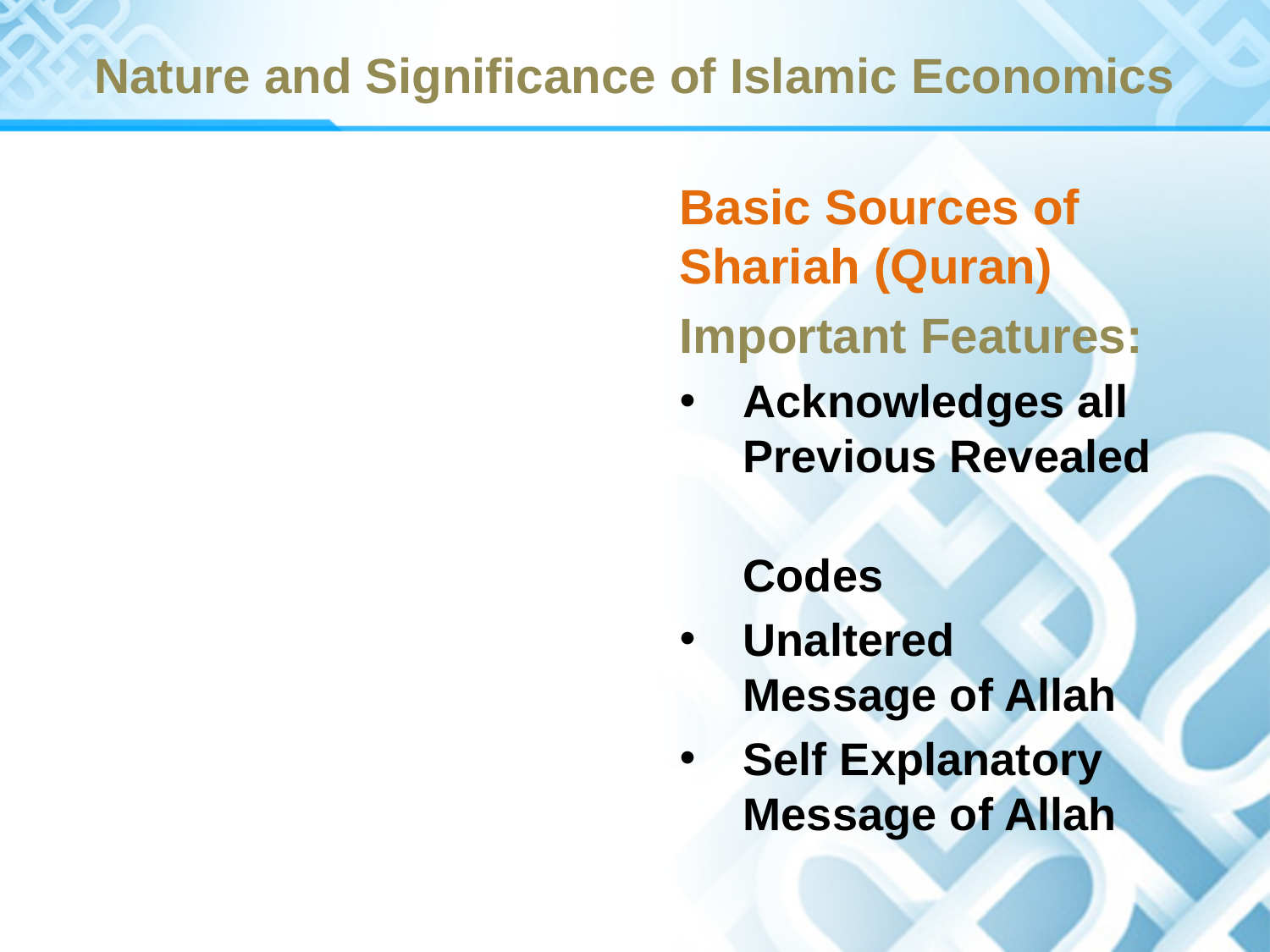

Nature and Significance of Islamic Economics
Basic Sources of Shariah (Quran)
Important Features:
Acknowledges all  Previous Revealed
     Codes
Unaltered Message of Allah
Self Explanatory Message of Allah